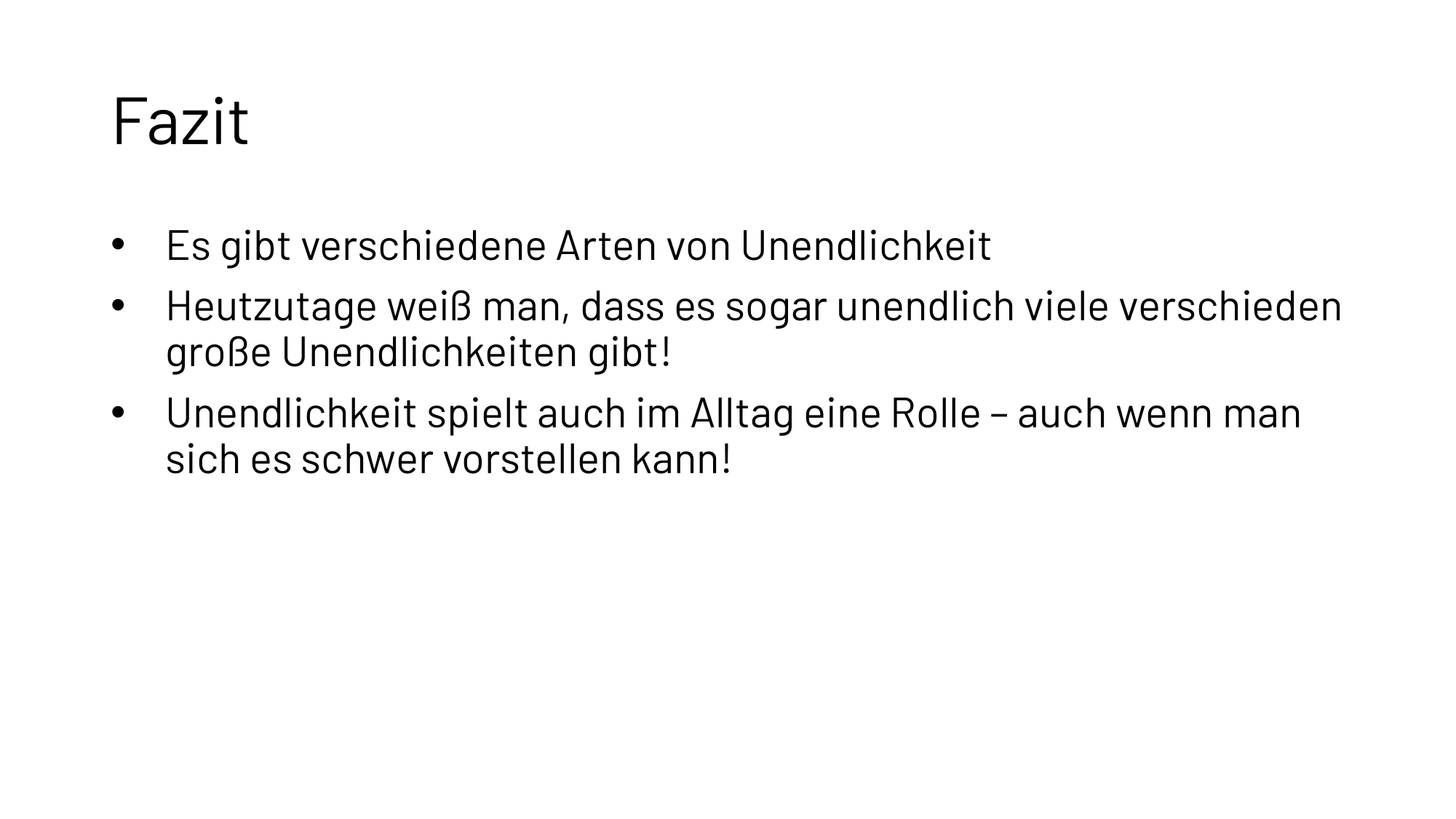

# Fazit
Es gibt verschiedene Arten von Unendlichkeit
Heutzutage weiß man, dass es sogar unendlich viele verschieden große Unendlichkeiten gibt!
Unendlichkeit spielt auch im Alltag eine Rolle – auch wenn man sich es schwer vorstellen kann!